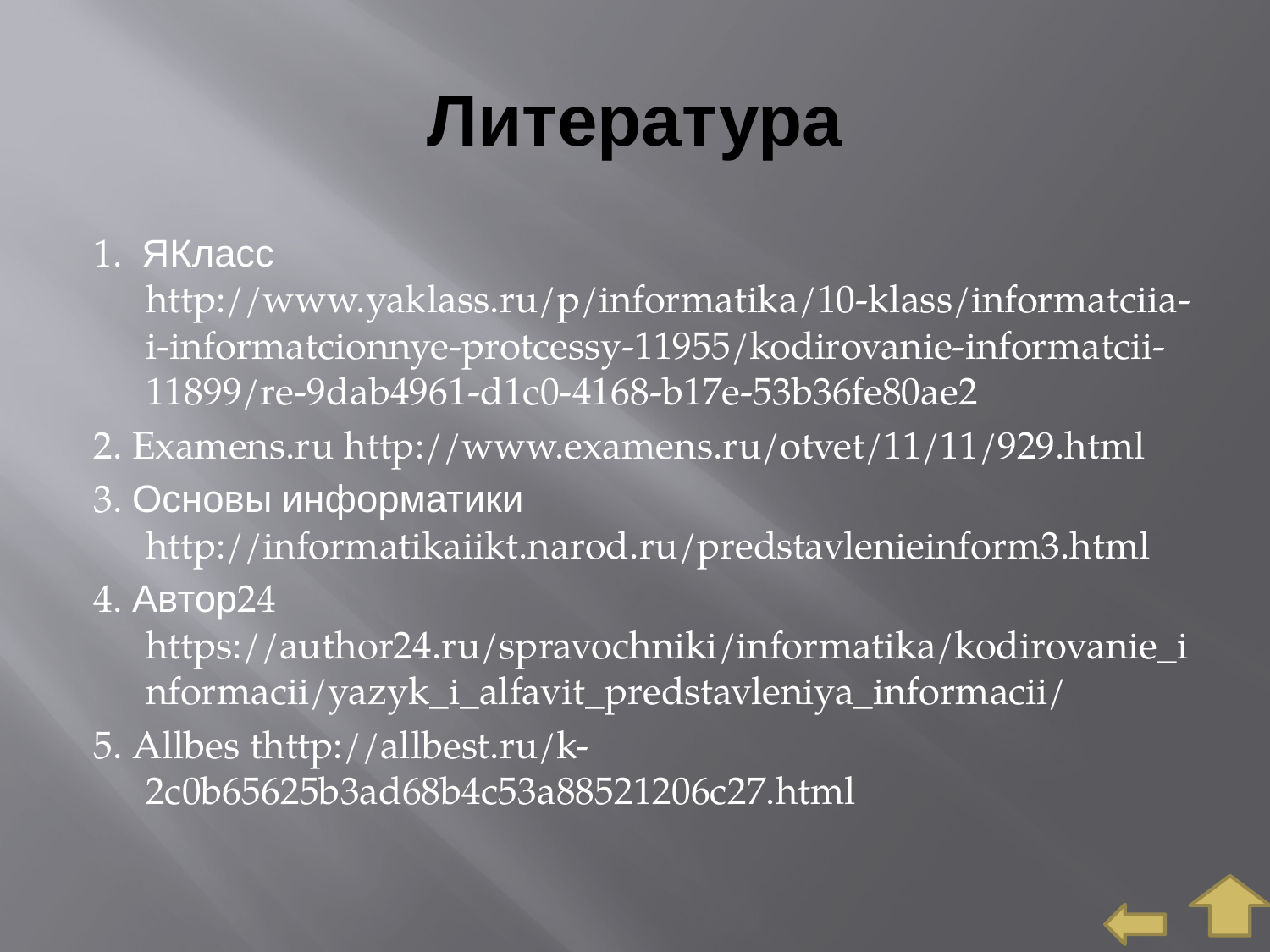

# Литература
1.  ЯКласс  http://www.yaklass.ru/p/informatika/10-klass/informatciia-i-informatcionnye-protcessy-11955/kodirovanie-informatcii-11899/re-9dab4961-d1c0-4168-b17e-53b36fe80ae2
2. Examens.ru http://www.examens.ru/otvet/11/11/929.html
3. Основы информатики http://informatikaiikt.narod.ru/predstavlenieinform3.html
4. Автор24 https://author24.ru/spravochniki/informatika/kodirovanie_informacii/yazyk_i_alfavit_predstavleniya_informacii/
5. Allbes thttp://allbest.ru/k-2c0b65625b3ad68b4c53a88521206c27.html